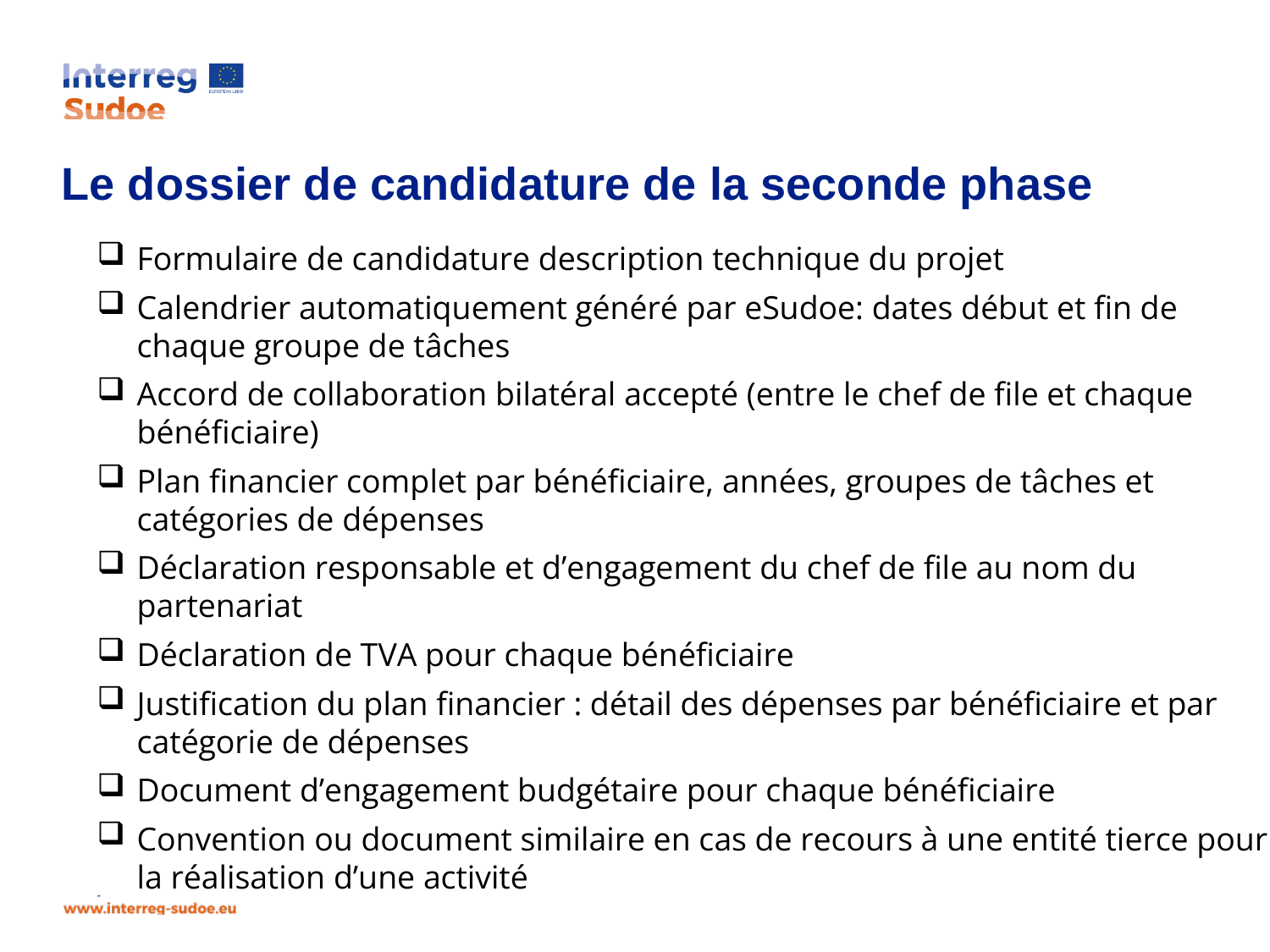

Le dossier de candidature de la seconde phase
Formulaire de candidature description technique du projet
Calendrier automatiquement généré par eSudoe: dates début et fin de chaque groupe de tâches
Accord de collaboration bilatéral accepté (entre le chef de file et chaque bénéficiaire)
Plan financier complet par bénéficiaire, années, groupes de tâches et catégories de dépenses
Déclaration responsable et d’engagement du chef de file au nom du partenariat
Déclaration de TVA pour chaque bénéficiaire
Justification du plan financier : détail des dépenses par bénéficiaire et par catégorie de dépenses
Document d’engagement budgétaire pour chaque bénéficiaire
Convention ou document similaire en cas de recours à une entité tierce pour la réalisation d’une activité